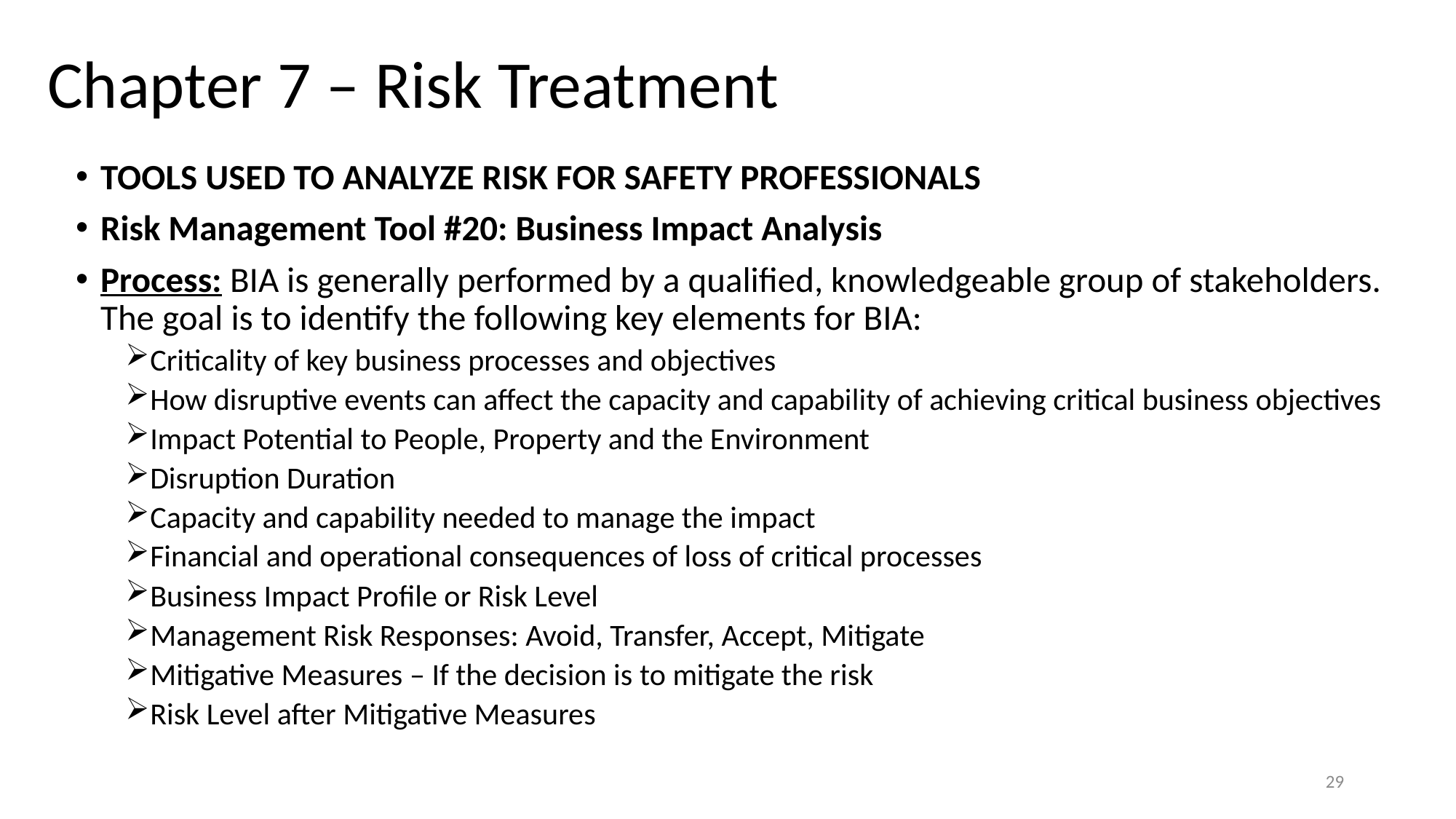

# Chapter 7 – Risk Treatment
TOOLS USED TO ANALYZE RISK FOR SAFETY PROFESSIONALS
Risk Management Tool #20: Business Impact Analysis
Process: BIA is generally performed by a qualified, knowledgeable group of stakeholders. The goal is to identify the following key elements for BIA:
Criticality of key business processes and objectives
How disruptive events can affect the capacity and capability of achieving critical business objectives
Impact Potential to People, Property and the Environment
Disruption Duration
Capacity and capability needed to manage the impact
Financial and operational consequences of loss of critical processes
Business Impact Profile or Risk Level
Management Risk Responses: Avoid, Transfer, Accept, Mitigate
Mitigative Measures – If the decision is to mitigate the risk
Risk Level after Mitigative Measures
29